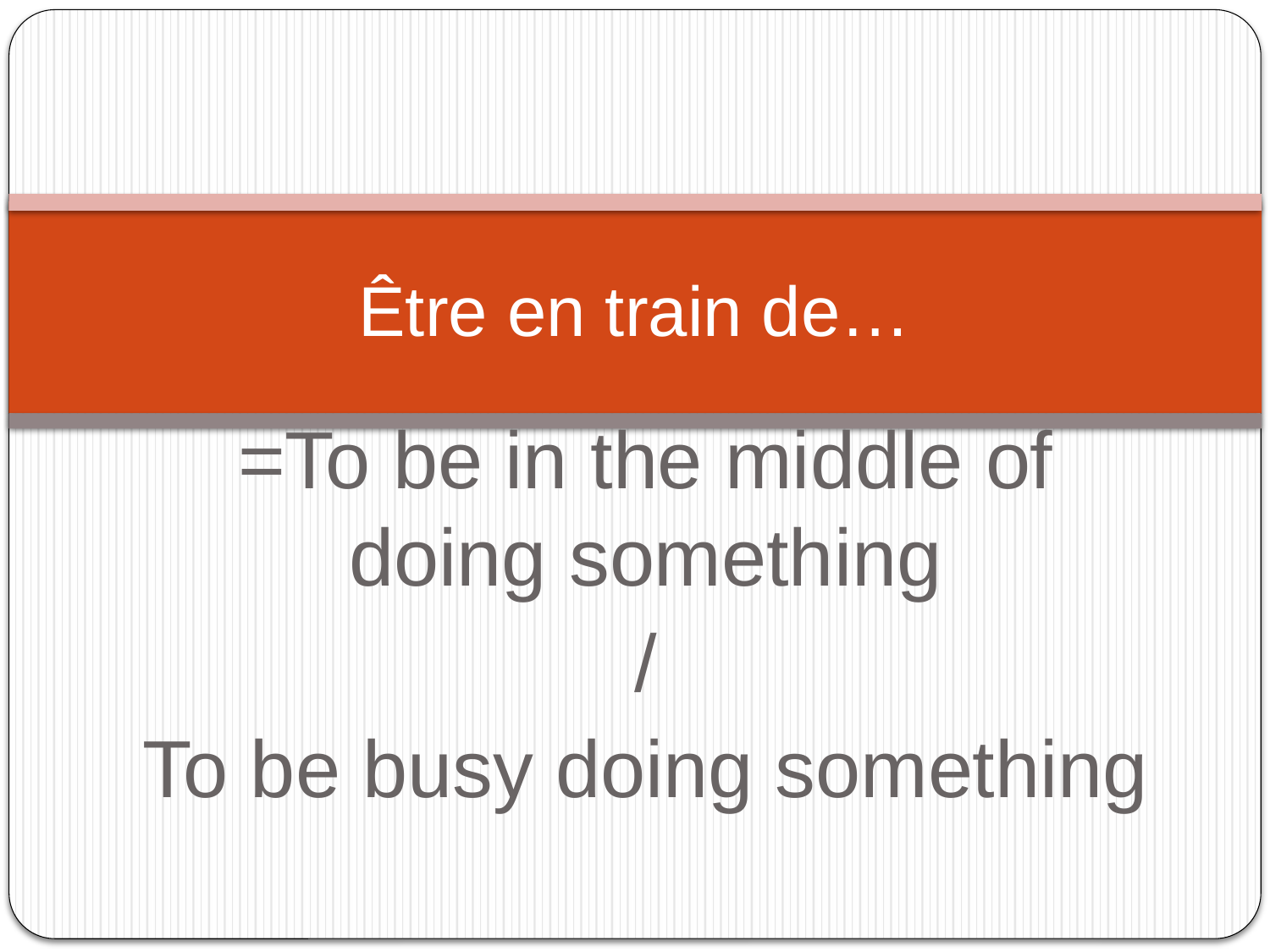

# Être en train de…
=To be in the middle of doing something
/
To be busy doing something